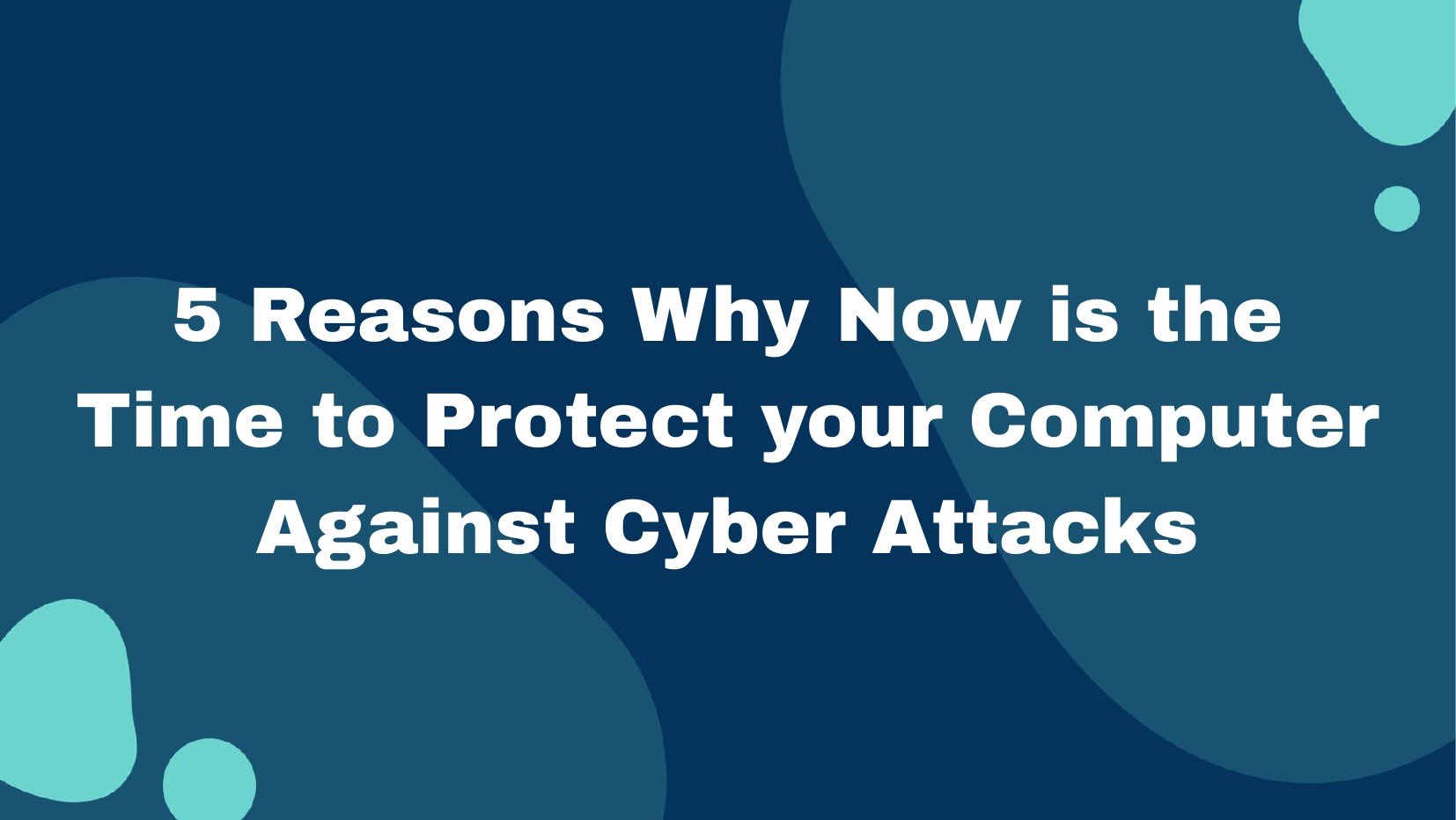

# 5 Reasons Why Now is the Time to Protect your Computer Against Cyber Attacks